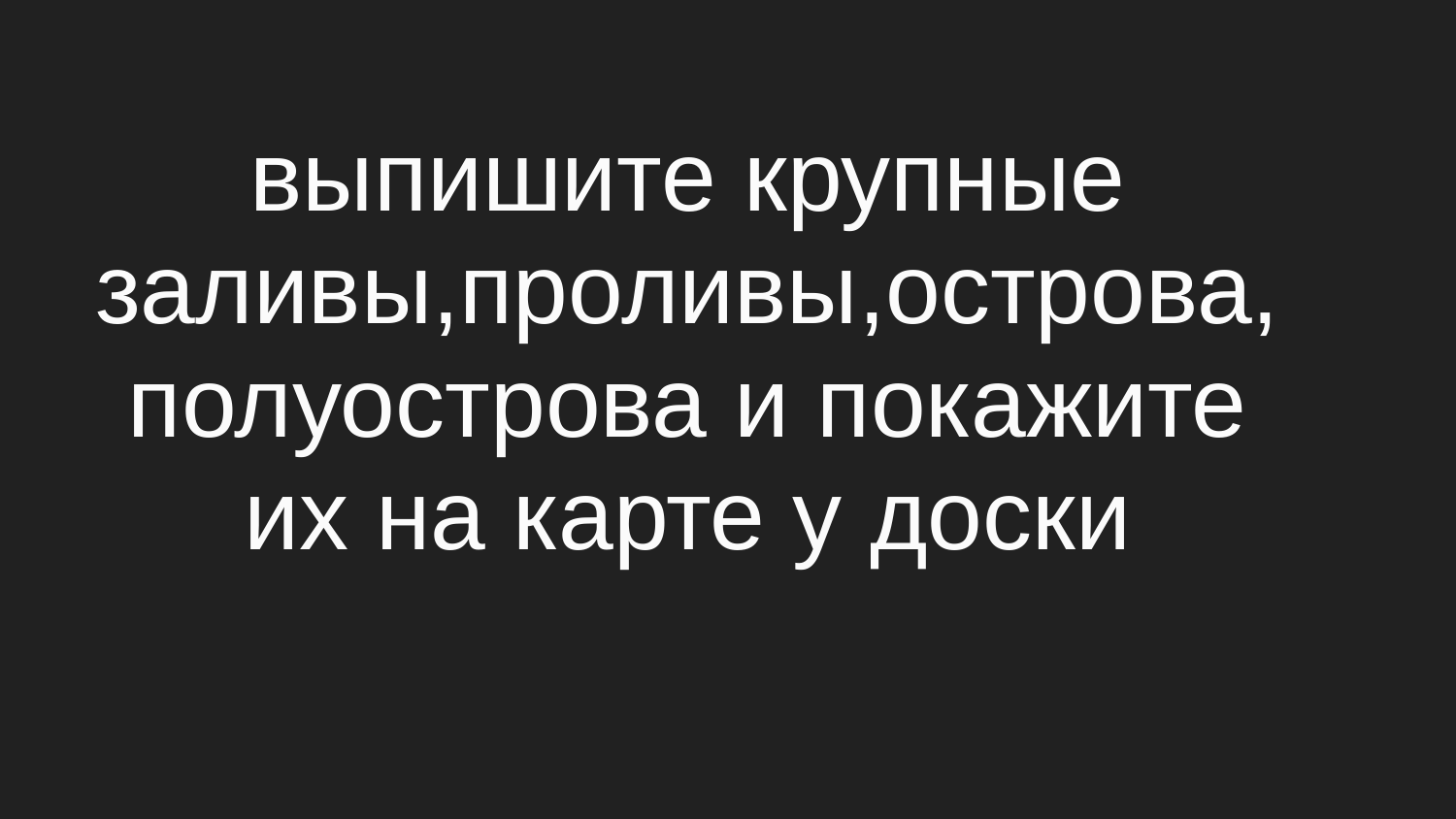

#
выпишите крупные заливы,проливы,острова, полуострова и покажите их на карте у доски